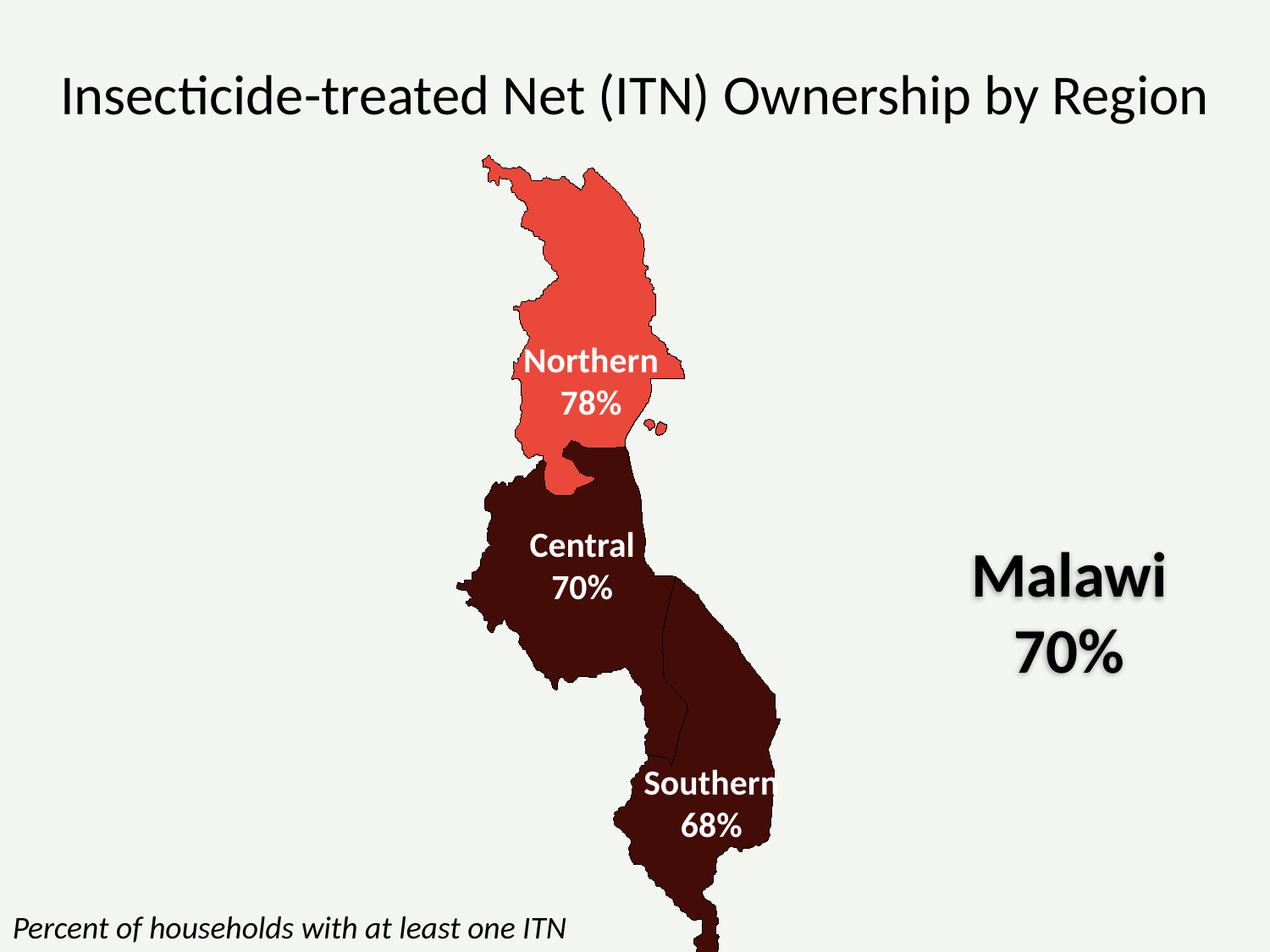

Insecticide-treated Net (ITN) Ownership by Region

Northern
78%
Malawi
70%
Central
70%
Southern
68%
Percent of households with at least one ITN